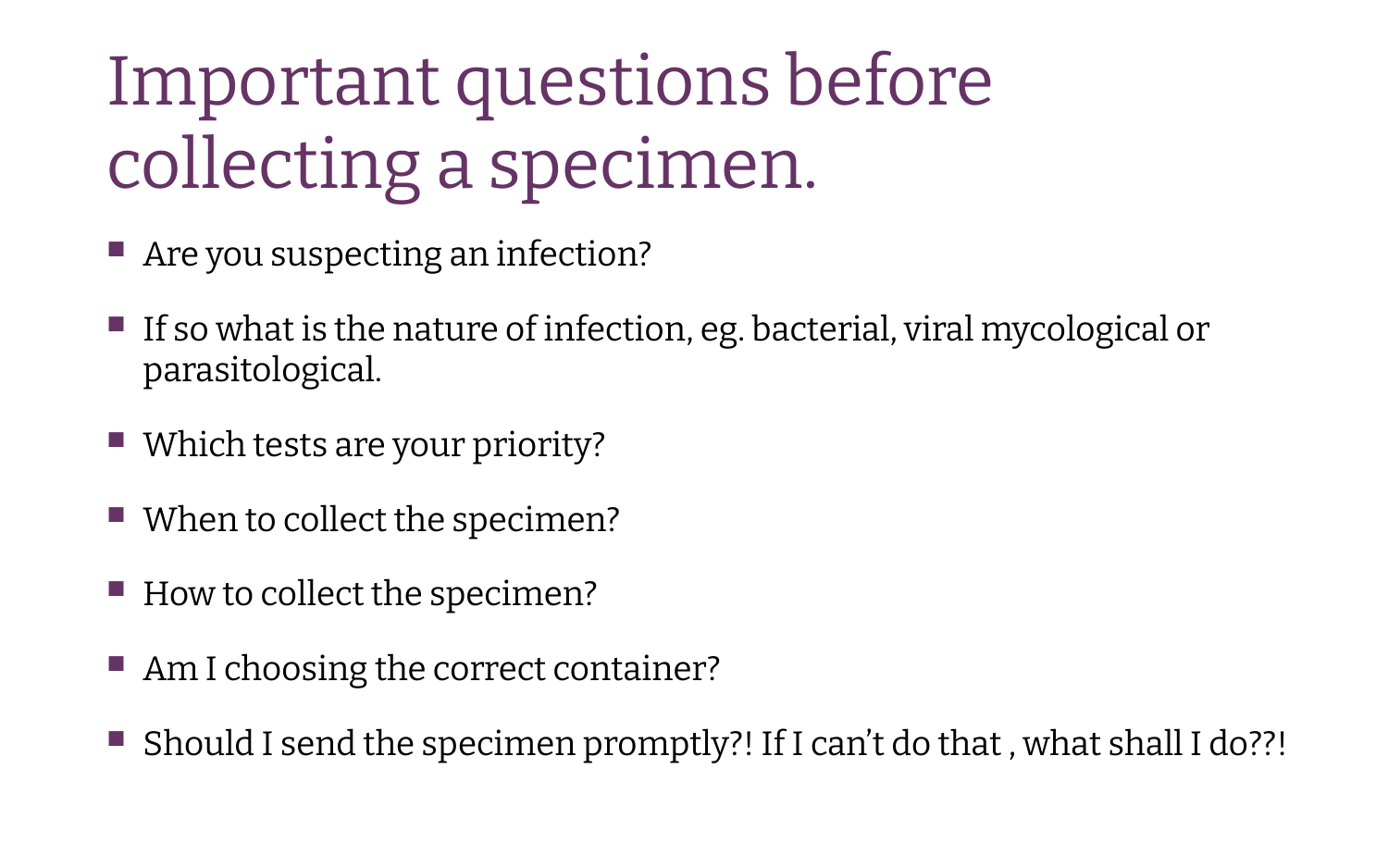

# Important questions before collecting a specimen.
Are you suspecting an infection?
If so what is the nature of infection, eg. bacterial, viral mycological or parasitological.
Which tests are your priority?
When to collect the specimen?
How to collect the specimen?
Am I choosing the correct container?
Should I send the specimen promptly?! If I can’t do that , what shall I do??!